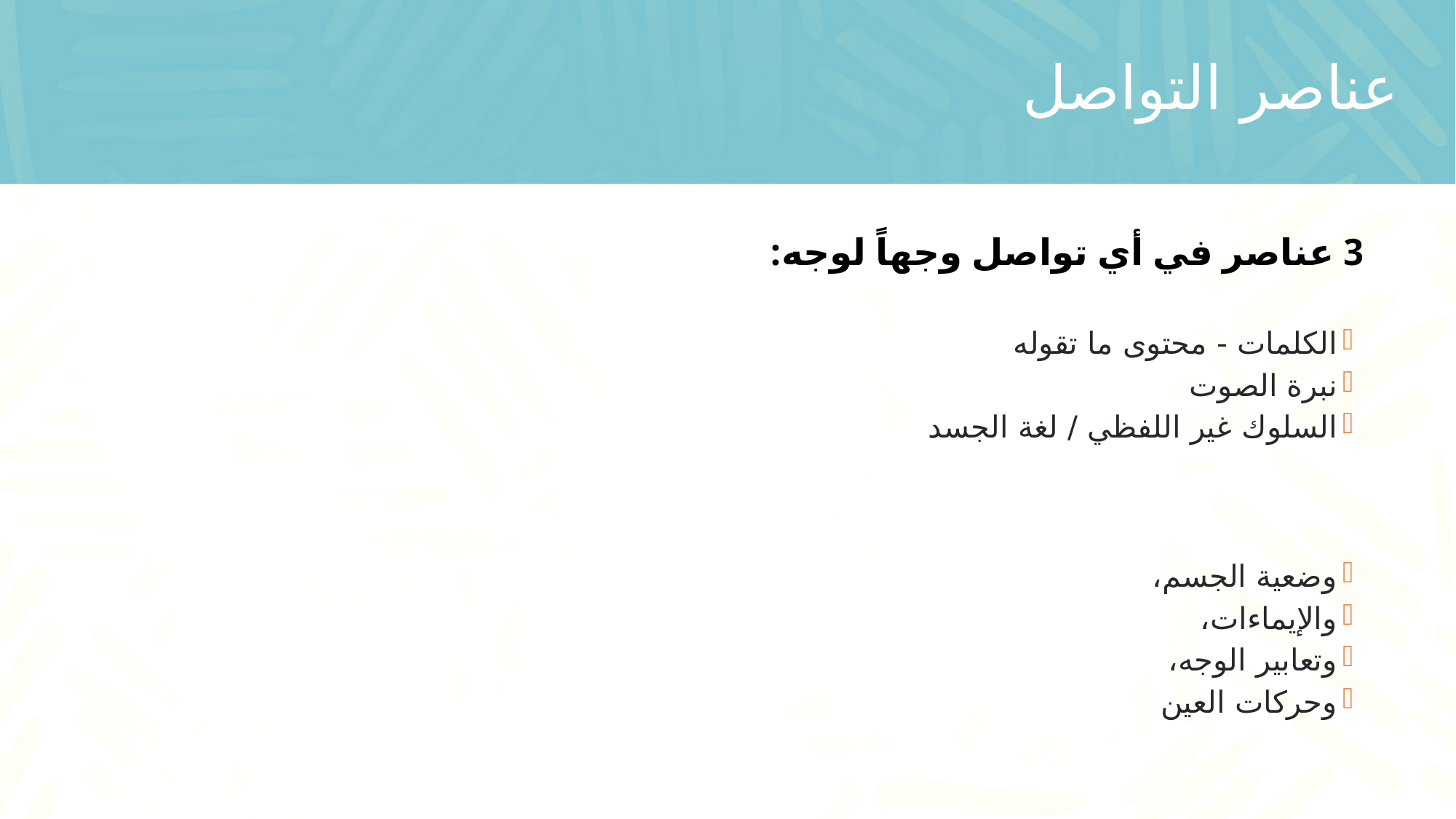

# عناصر التواصل
3 عناصر في أي تواصل وجهاً لوجه:

الكلمات - محتوى ما تقوله
نبرة الصوت
السلوك غير اللفظي / لغة الجسد

وضعية الجسم،
والإيماءات،
وتعابير الوجه،
وحركات العين